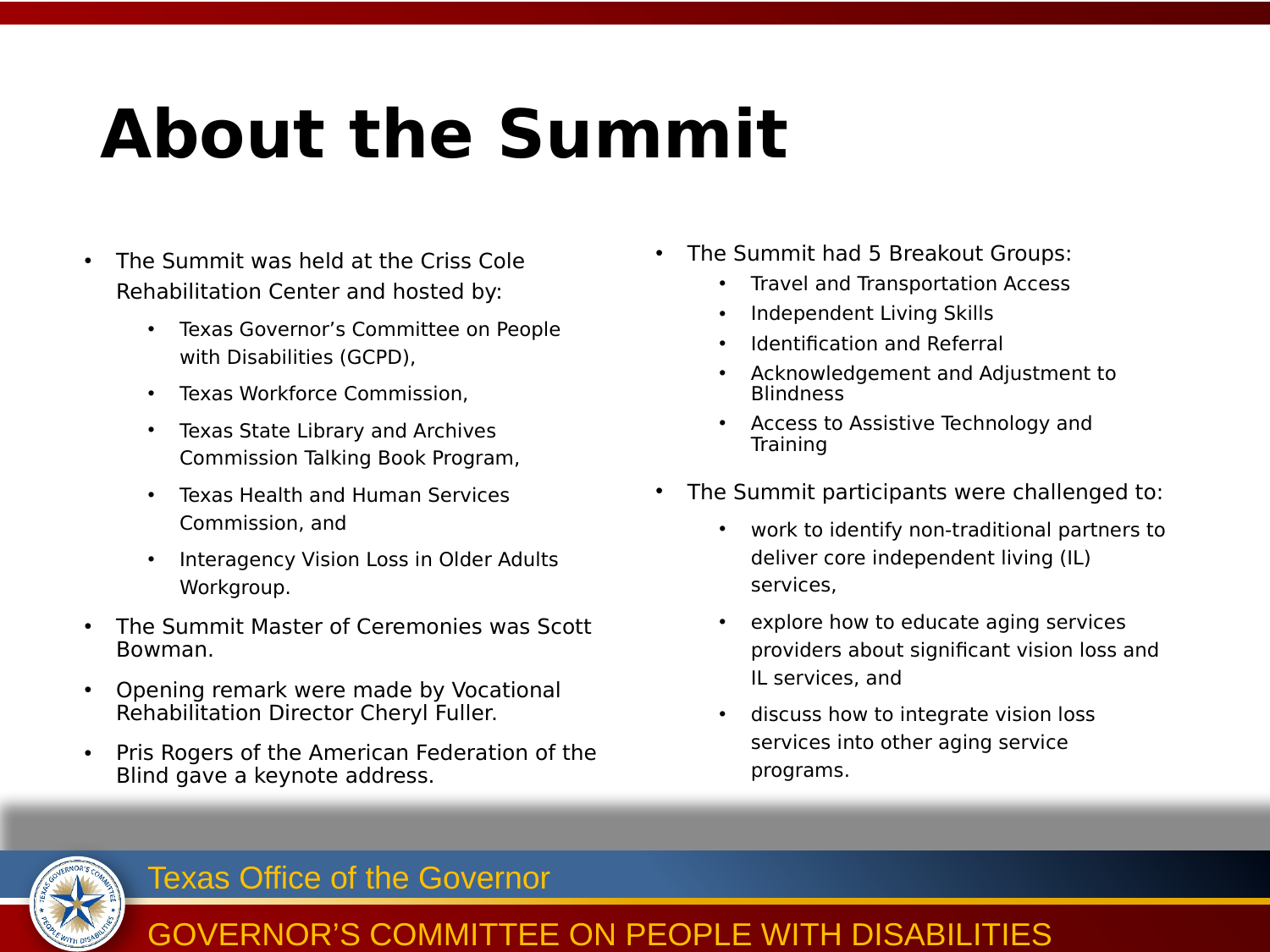

# About the Summit
The Summit was held at the Criss Cole Rehabilitation Center and hosted by:
Texas Governor’s Committee on People with Disabilities (GCPD),
Texas Workforce Commission,
Texas State Library and Archives Commission Talking Book Program,
Texas Health and Human Services Commission, and
Interagency Vision Loss in Older Adults Workgroup.
The Summit Master of Ceremonies was Scott Bowman.
Opening remark were made by Vocational Rehabilitation Director Cheryl Fuller.
Pris Rogers of the American Federation of the Blind gave a keynote address.

The Summit had 5 Breakout Groups:
Travel and Transportation Access
Independent Living Skills
Identification and Referral
Acknowledgement and Adjustment to Blindness
Access to Assistive Technology and Training
The Summit participants were challenged to:
work to identify non-traditional partners to deliver core independent living (IL) services,
explore how to educate aging services providers about significant vision loss and IL services, and
discuss how to integrate vision loss services into other aging service programs.